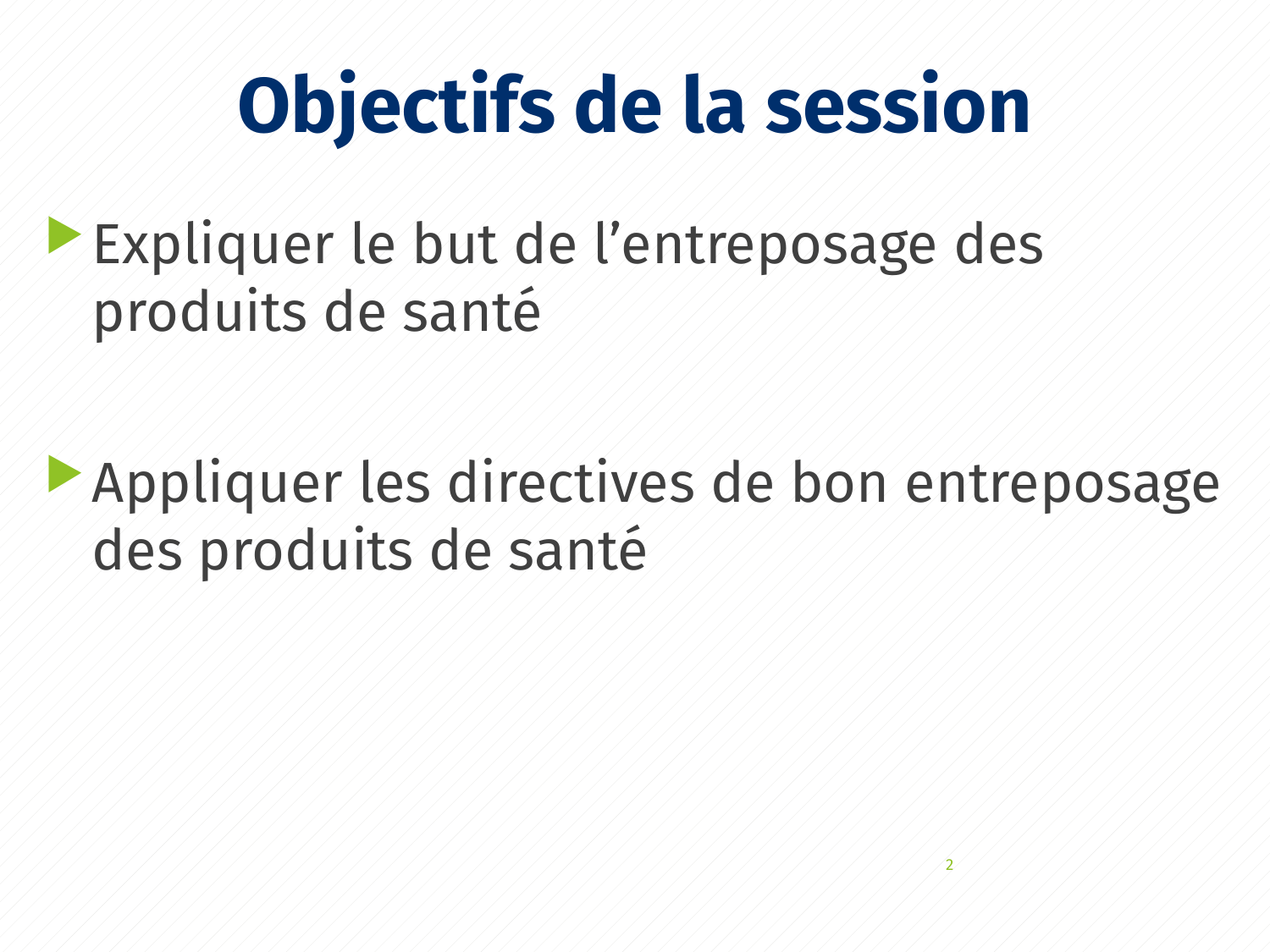

# Objectifs de la session
Expliquer le but de l’entreposage des produits de santé

Appliquer les directives de bon entreposage des produits de santé
2